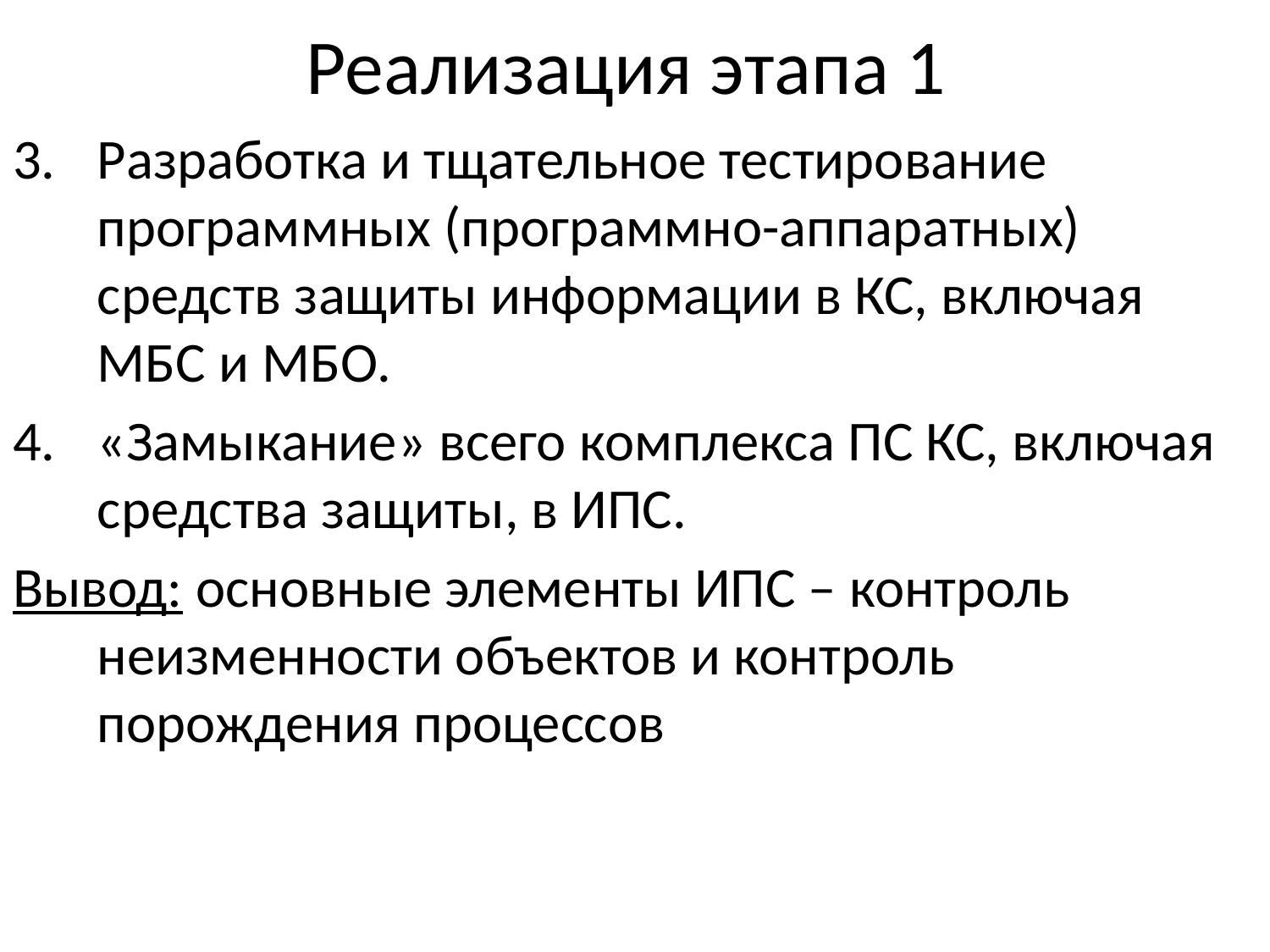

# Реализация этапа 1
Разработка и тщательное тестирование программных (программно-аппаратных) средств защиты информации в КС, включая МБС и МБО.
«Замыкание» всего комплекса ПС КС, включая средства защиты, в ИПС.
Вывод: основные элементы ИПС – контроль неизменности объектов и контроль порождения процессов